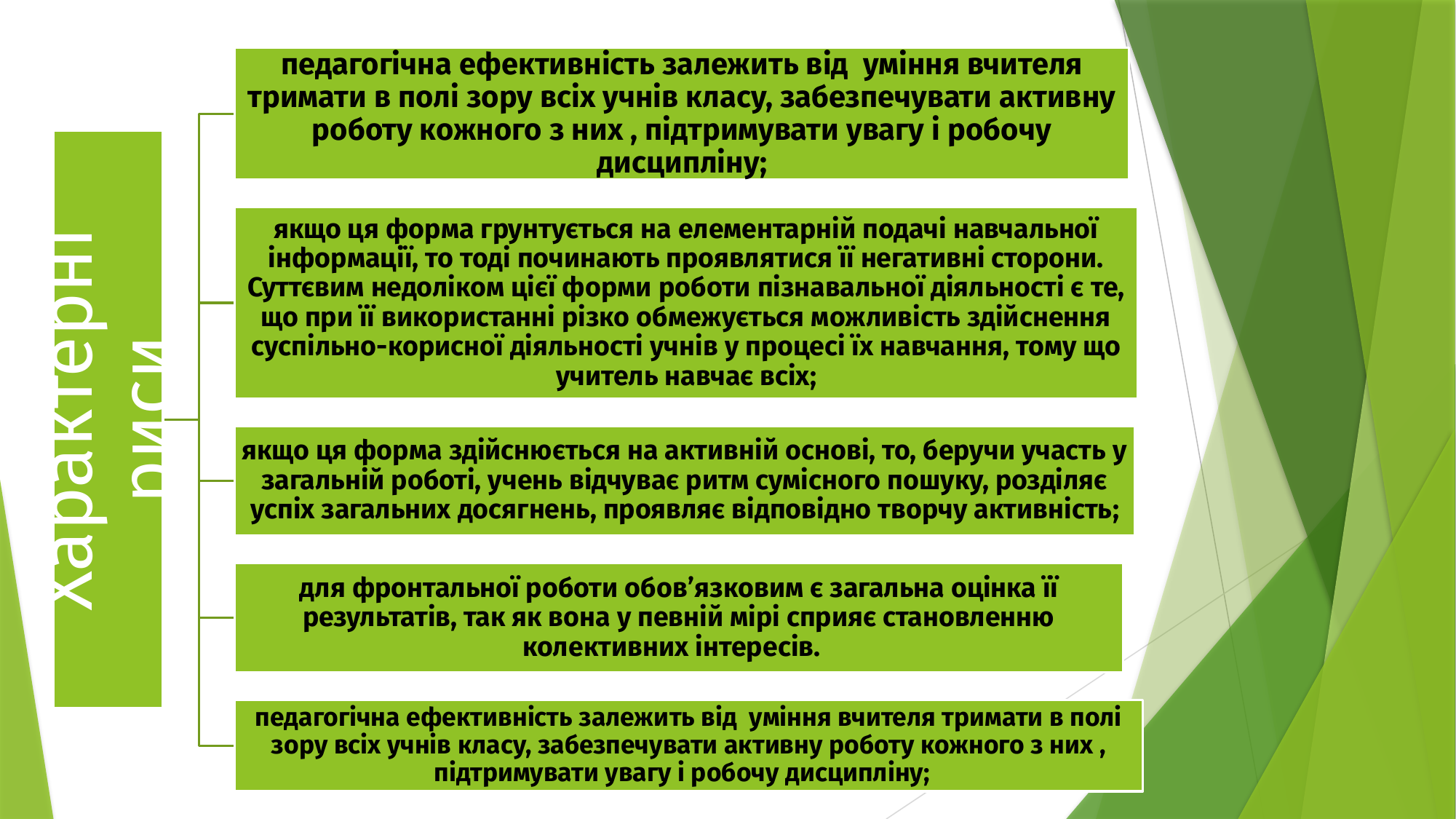

Характерні риси
педагогічна ефективність залежить від  уміння вчителя тримати в полі зору всіх учнів класу, забезпечувати активну роботу кожного з них , підтримувати увагу і робочу дисципліну;
якщо ця форма грунтується на елементарній подачі навчальної інформації, то тоді починають проявлятися її негативні сторони. Суттєвим недоліком цієї форми роботи пізнавальної діяльності є те, що при її використанні різко обмежується можливість здійснення суспільно-корисної діяльності учнів у процесі їх навчання, тому що учитель навчає всіх;
якщо ця форма здійснюється на активній основі, то, беручи участь у загальній роботі, учень відчуває ритм сумісного пошуку, розділяє успіх загальних досягнень, проявляє відповідно творчу активність;
для фронтальної роботи обов’язковим є загальна оцінка її результатів, так як вона у певній мірі сприяє становленню колективних інтересів.
педагогічна ефективність залежить від  уміння вчителя тримати в полі зору всіх учнів класу, забезпечувати активну роботу кожного з них , підтримувати увагу і робочу дисципліну;